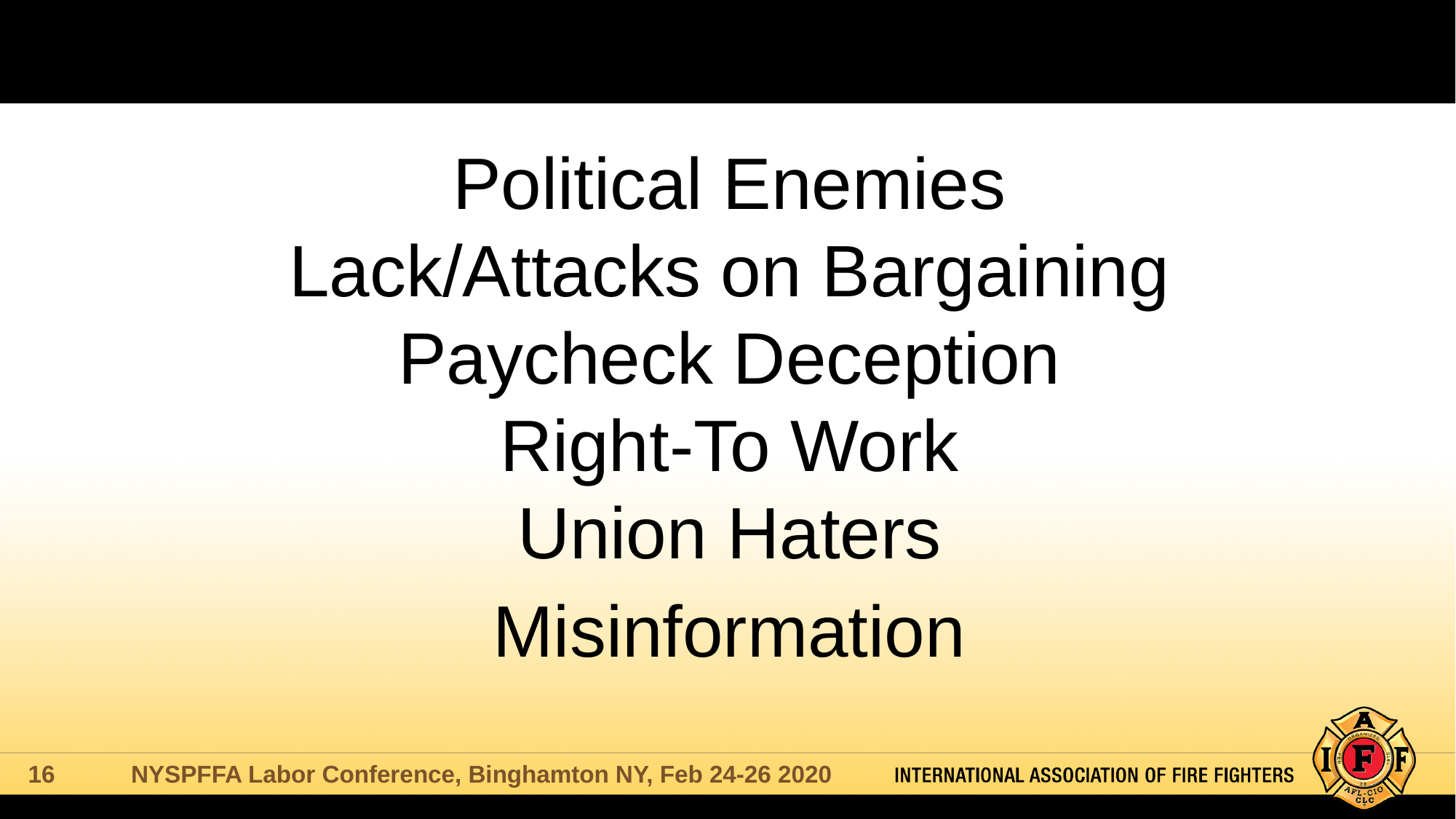

Political Enemies
Lack/Attacks on Bargaining
Paycheck Deception
Right-To Work
Union Haters
Misinformation
NYSPFFA Labor Conference, Binghamton NY, Feb 24-26 2020